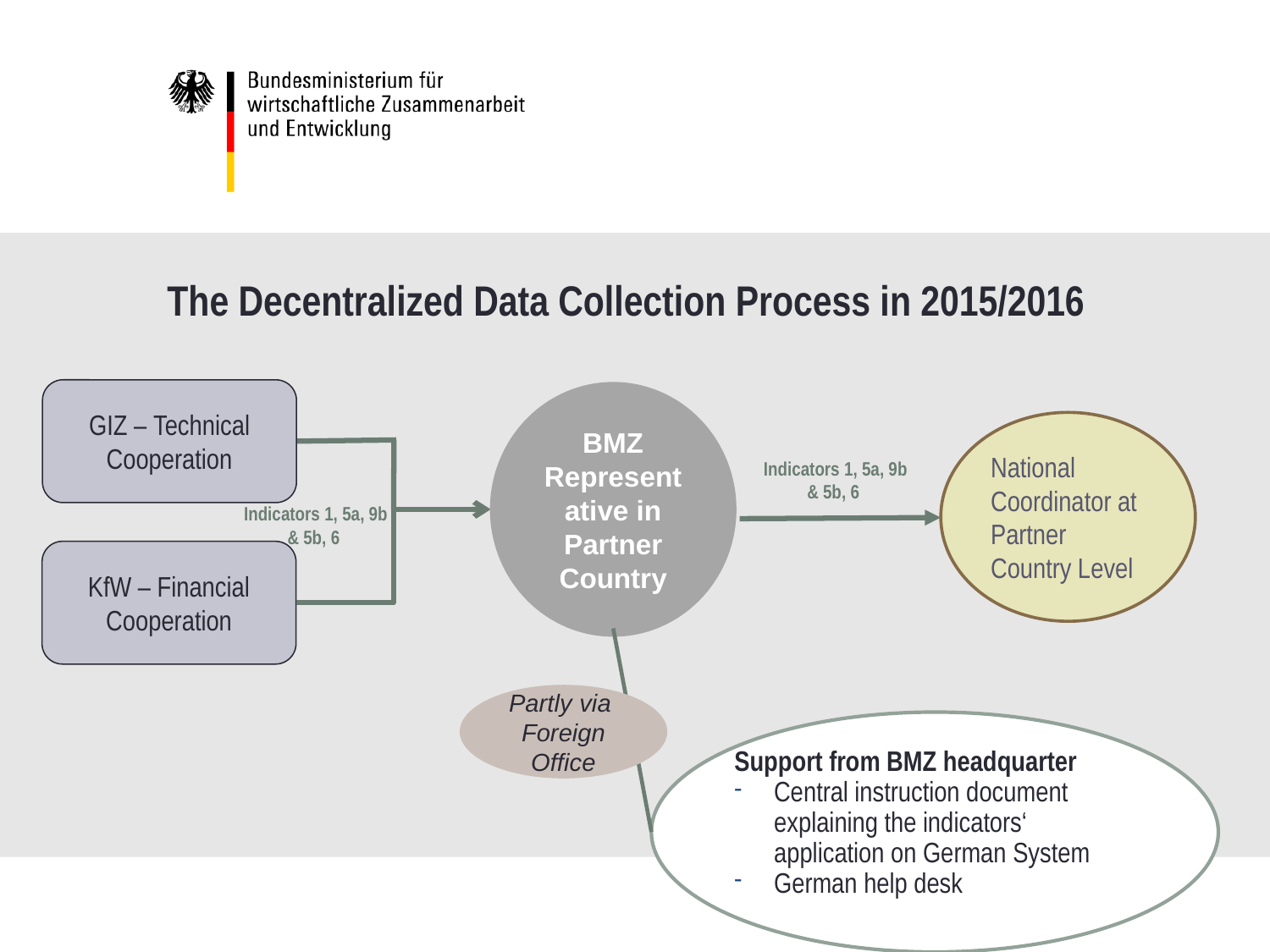

# The Decentralized Data Collection Process in 2015/2016
GIZ – Technical Cooperation
BMZ Representative in Partner Country
National Coordinator at Partner Country Level
KfW – Financial Cooperation
Indicators 1, 5a, 9b
& 5b, 6
Indicators 1, 5a, 9b
& 5b, 6

Partly via  Foreign Office
Support from BMZ headquarter
Central instruction document explaining the indicators‘ application on German System
German help desk